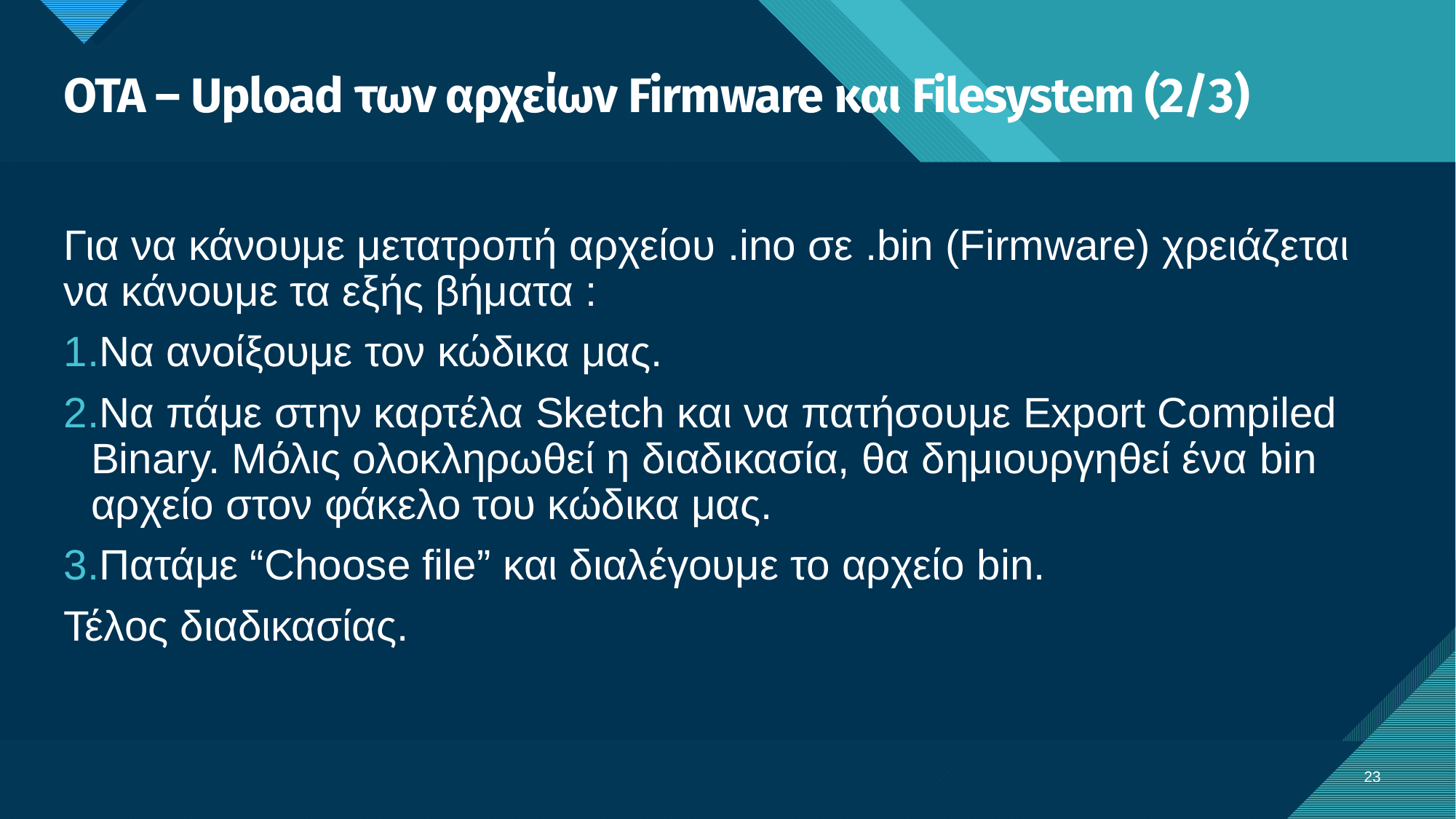

# ΟΤΑ – Upload των αρχείων Firmware και Filesystem (2/3)
Για να κάνουμε μετατροπή αρχείου .ino σε .bin (Firmware) χρειάζεται να κάνουμε τα εξής βήματα :
Να ανοίξουμε τον κώδικα μας.
Να πάμε στην καρτέλα Sketch και να πατήσουμε Export Compiled Binary. Μόλις ολοκληρωθεί η διαδικασία, θα δημιουργηθεί ένα bin αρχείο στον φάκελο του κώδικα μας.
Πατάμε “Choose file” και διαλέγουμε το αρχείο bin.
Τέλος διαδικασίας.

23